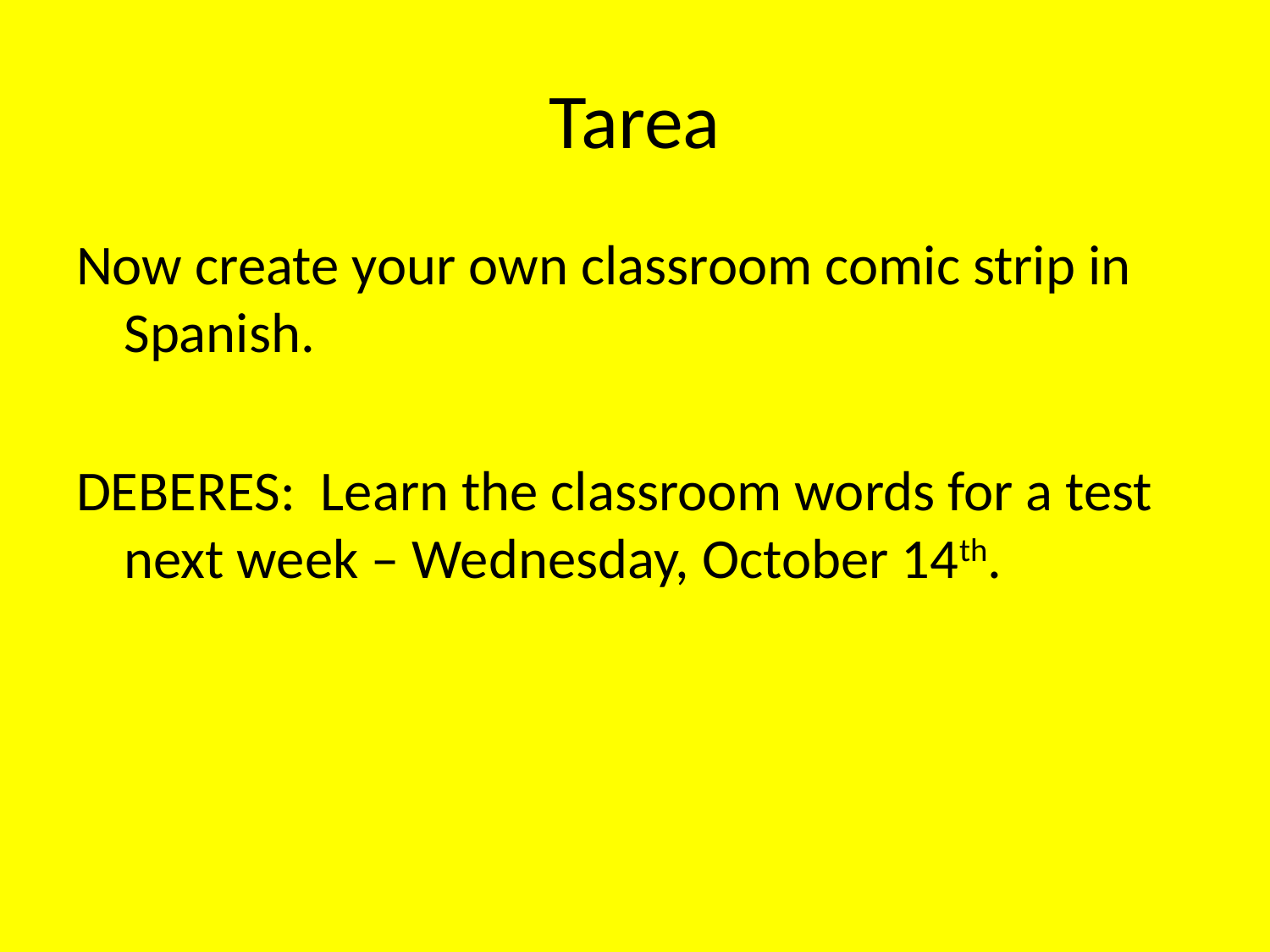

# Tarea
Now create your own classroom comic strip in Spanish.

DEBERES:  Learn the classroom words for a test next week – Wednesday, October 14th.